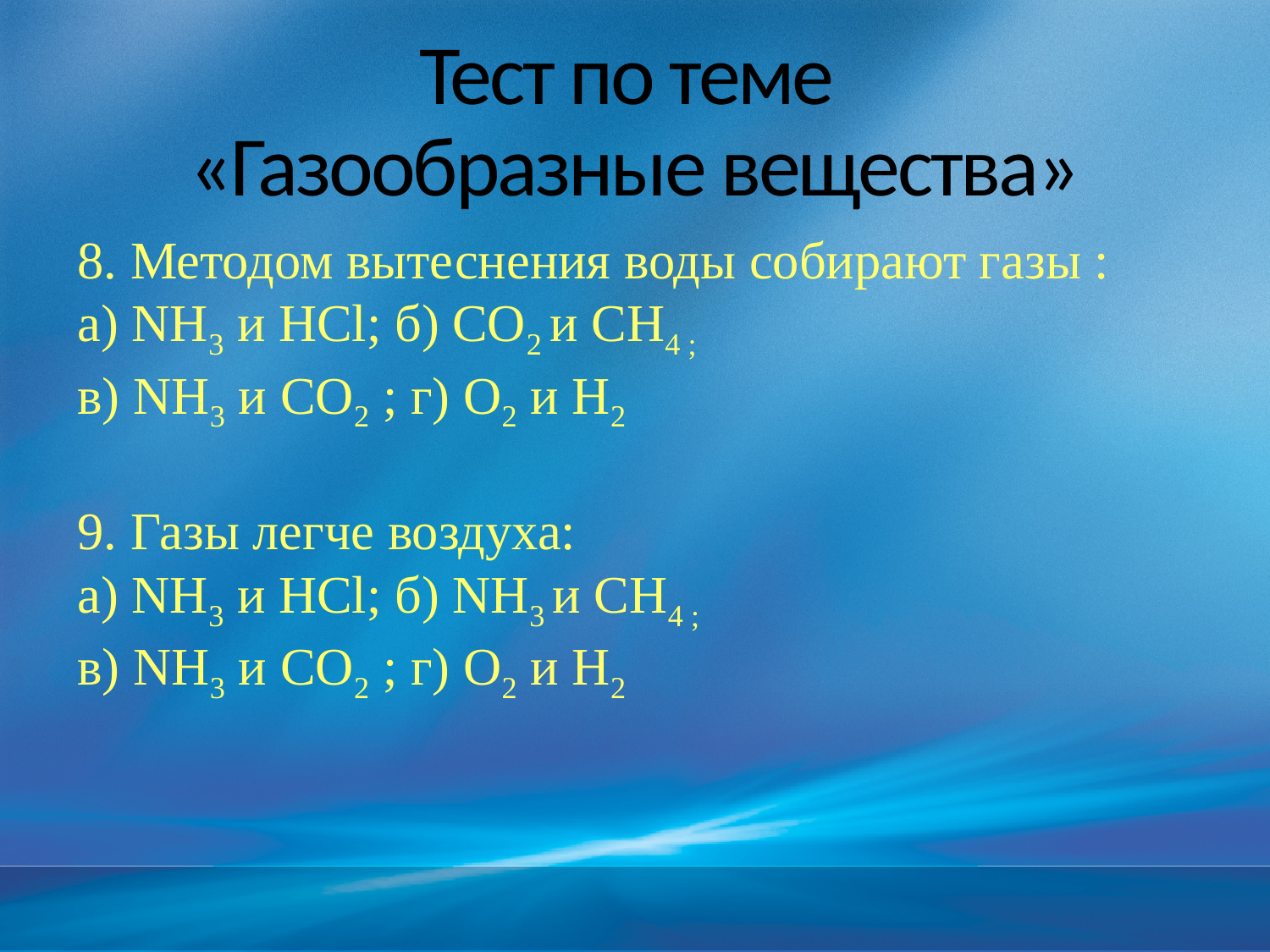

# Тест по теме «Газообразные вещества»
8. Методом вытеснения воды собирают газы :
а) NH3 и HCl; б) CO2 и CH4 ;
в) NH3 и CO2 ; г) O2 и H2

9. Газы легче воздуха:
а) NH3 и HCl; б) NH3 и CH4 ;
в) NH3 и CO2 ; г) O2 и H2